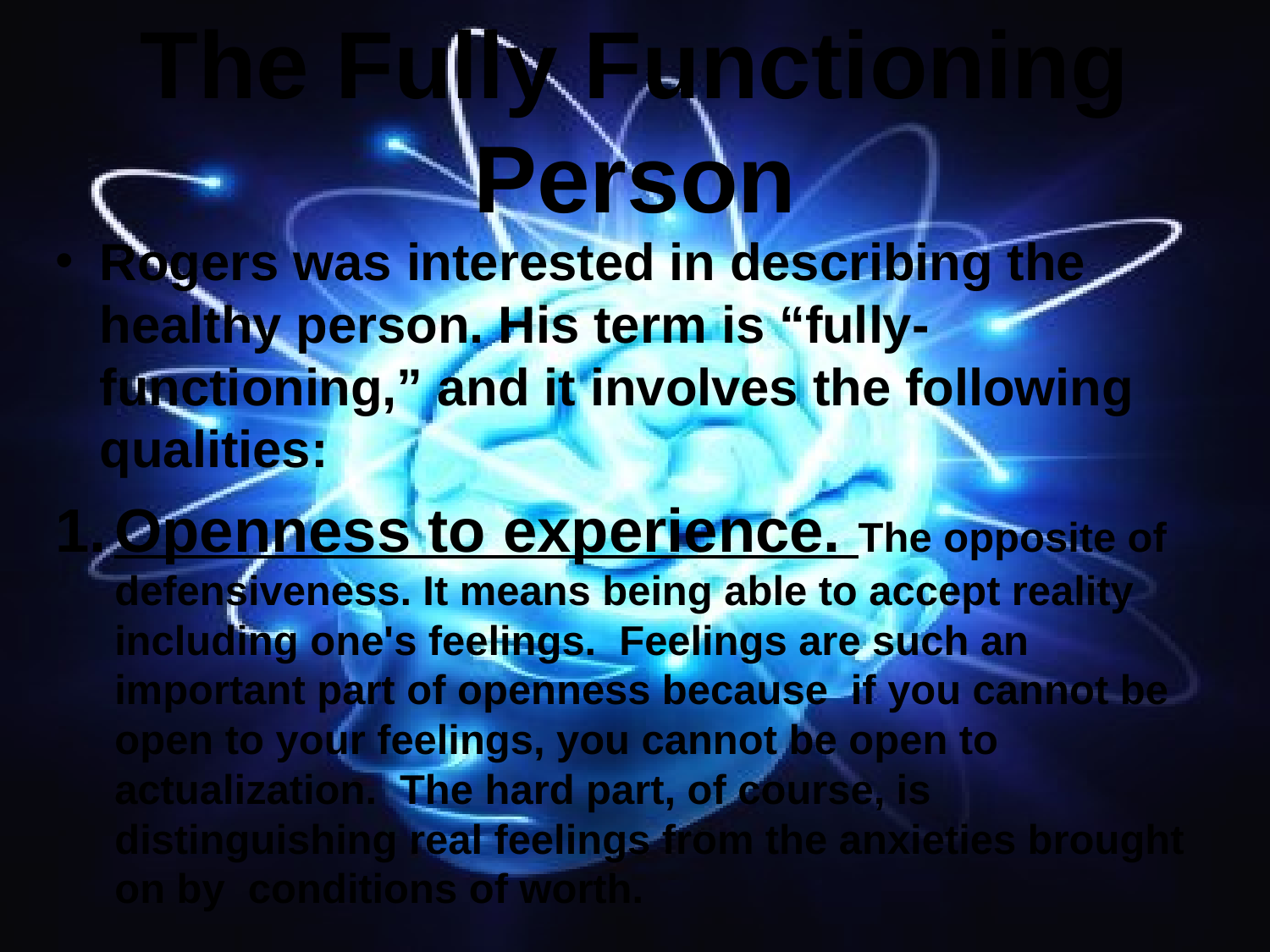

# The Fully Functioning Person
Rogers was interested in describing the healthy person. His term is “fully-functioning,” and it involves the following qualities:
Openness to experience. The opposite of defensiveness. It means being able to accept reality including one's feelings.  Feelings are such an important part of openness because  if you cannot be open to your feelings, you cannot be open to actualization.  The hard part, of course, is distinguishing real feelings from the anxieties brought on by  conditions of worth.